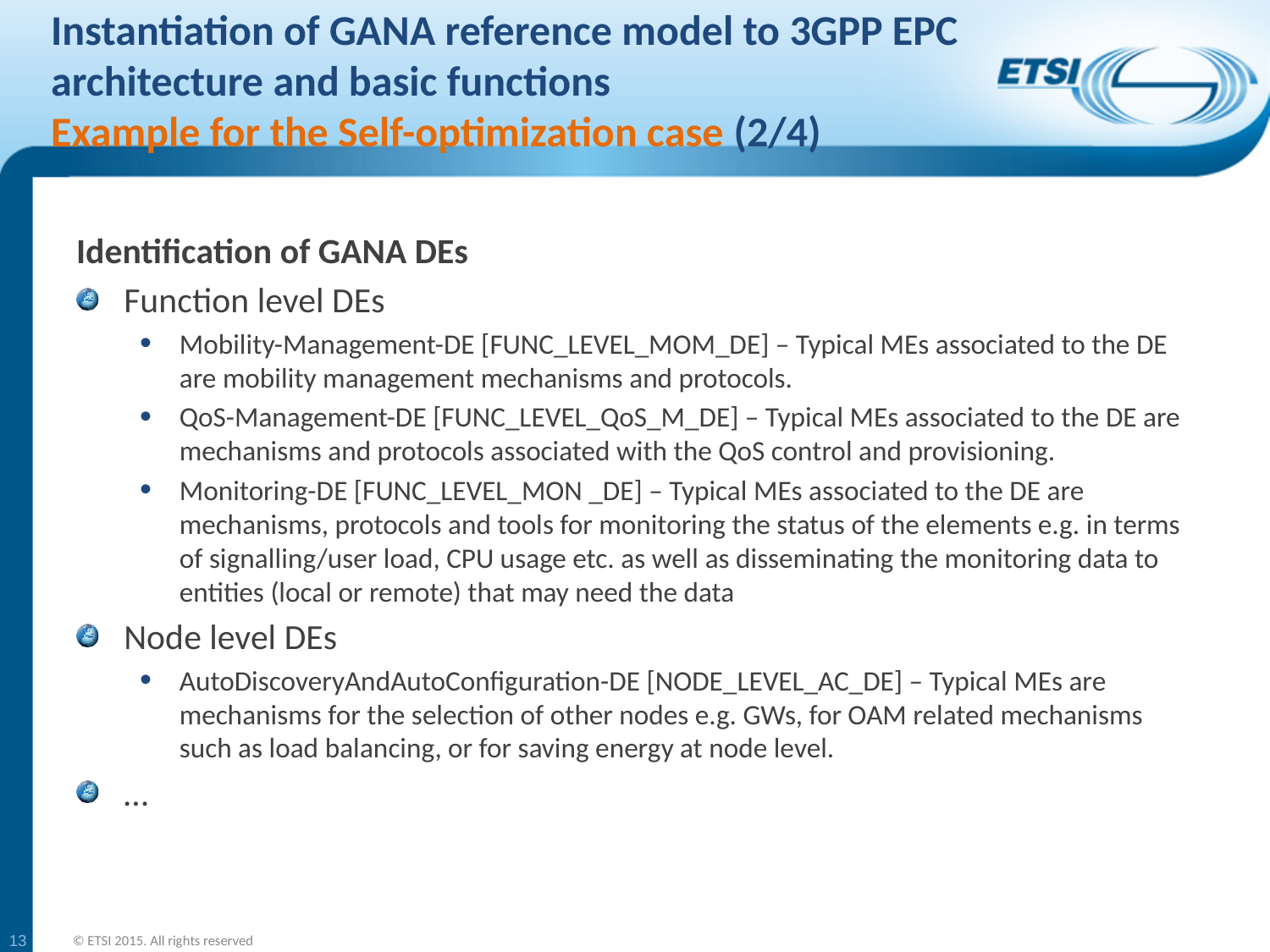

# Instantiation of GANA reference model to 3GPP EPC architecture and basic functions Example for the Self-optimization case (2/4)
Identification of GANA DEs
Function level DEs
Mobility-Management-DE [FUNC_LEVEL_MOM_DE] – Typical MEs associated to the DE are mobility management mechanisms and protocols.
QoS-Management-DE [FUNC_LEVEL_QoS_M_DE] – Typical MEs associated to the DE are mechanisms and protocols associated with the QoS control and provisioning.
Monitoring-DE [FUNC_LEVEL_MON _DE] – Typical MEs associated to the DE are mechanisms, protocols and tools for monitoring the status of the elements e.g. in terms of signalling/user load, CPU usage etc. as well as disseminating the monitoring data to entities (local or remote) that may need the data
Node level DEs
AutoDiscoveryAndAutoConfiguration-DE [NODE_LEVEL_AC_DE] – Typical MEs are mechanisms for the selection of other nodes e.g. GWs, for OAM related mechanisms such as load balancing, or for saving energy at node level.
…
13
© ETSI 2015. All rights reserved